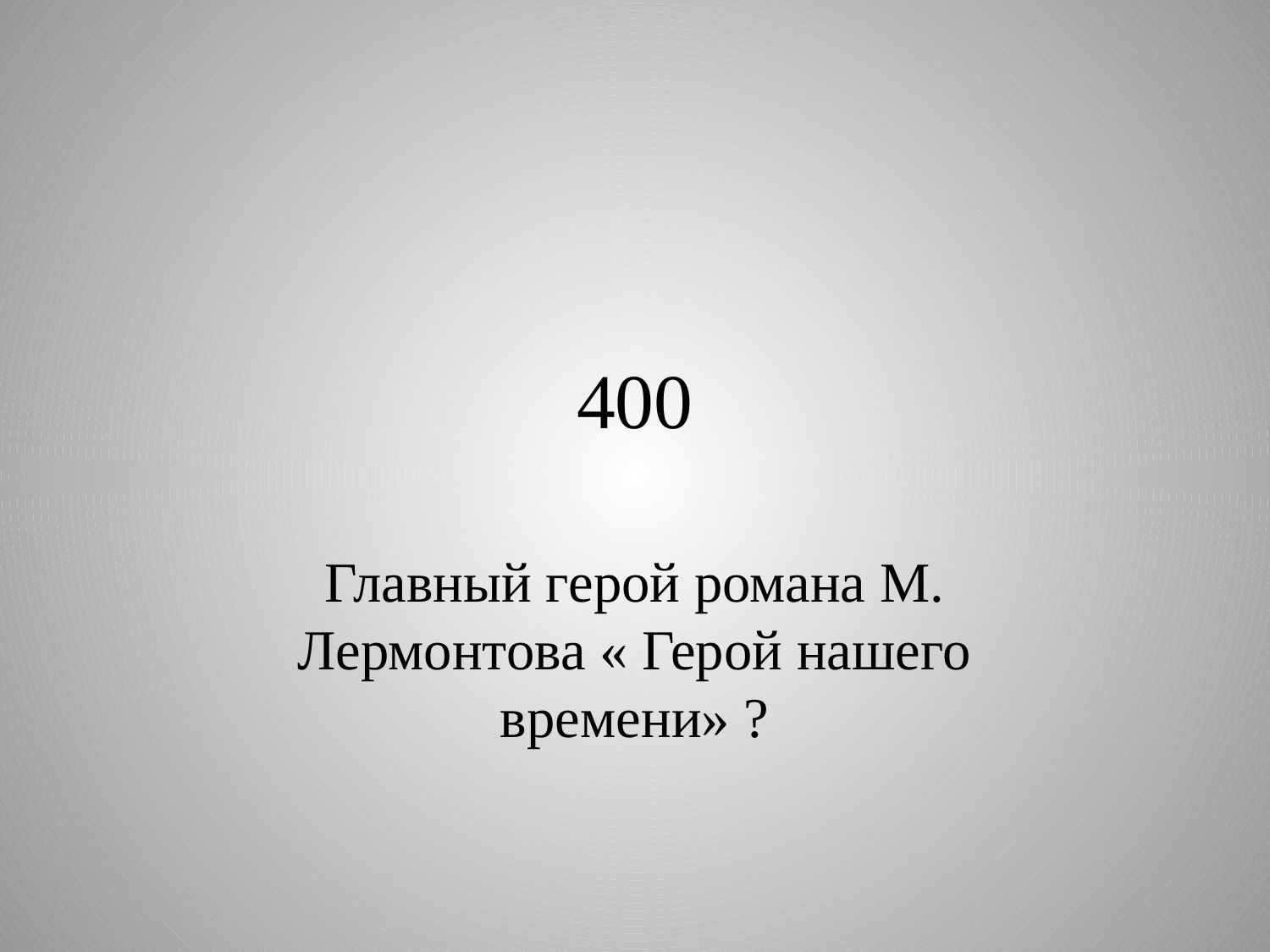

# 400
Главный герой романа М. Лермонтова « Герой нашего времени» ?